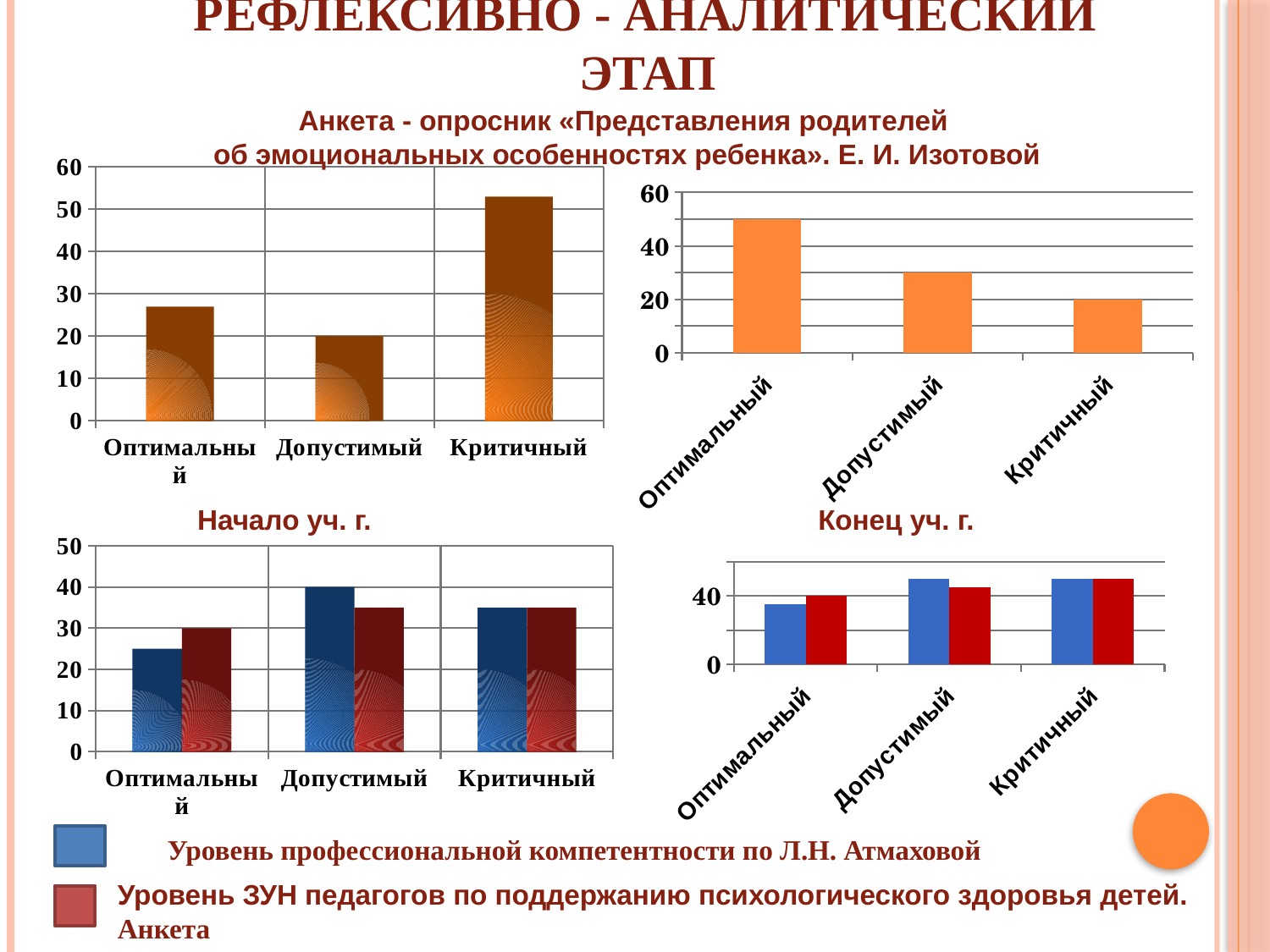

# Рефлексивно - аналитический этап
Анкета - опросник «Представления родителей
об эмоциональных особенностях ребенка». Е. И. Изотовой

### Chart

| Category | Ряд 1 |
|---|---|
| Оптимальный | 27.0 |
| Допустимый | 20.0 |
| Критичный | 53.0 |

### Chart

| Category |  2 |
|---|---|
| Оптимальный | 50.0 |
| Допустимый | 30.0 |
| Критичный | 20.0 |
Начало уч. г.
Конец уч. г.

### Chart

| Category | Профессиональная компетентность  по Л.И. Атмаховой | Уровень знаний и умений педагогов в обеспечении эмоц. благополучия детей |
|---|---|---|
| Оптимальный | 25.0 | 30.0 |
| Допустимый | 40.0 | 35.0 |
| Критичный | 35.0 | 35.0 |

### Chart

| Category |  2 |  3 |
|---|---|---|
| Оптимальный | 35.0 | 40.0 |
| Допустимый | 50.0 | 45.0 |
| Критичный | 50.0 | 50.0 |
Уровень профессиональной компетентности по Л.Н. Атмаховой
Уровень ЗУН педагогов по поддержанию психологического здоровья детей. Анкета